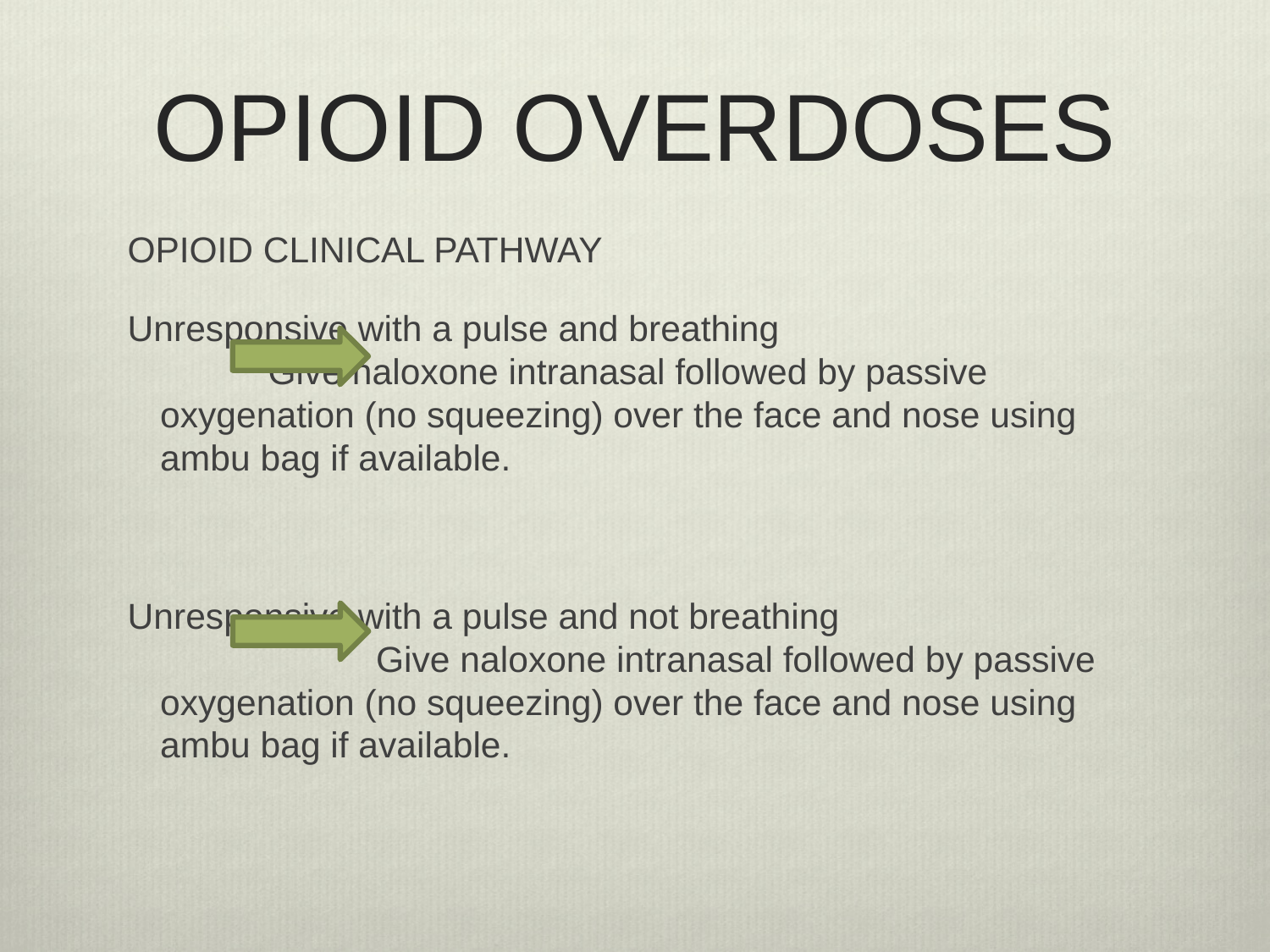

# OPIOID OVERDOSES
OPIOID CLINICAL PATHWAY
Unresponsive with a pulse and breathing                                            			Give naloxone intranasal followed by passive oxygenation (no squeezing) over the face and nose using ambu bag if available.

Unresponsive with a pulse and not breathing                                            			Give naloxone intranasal followed by passive oxygenation (no squeezing) over the face and nose using ambu bag if available.